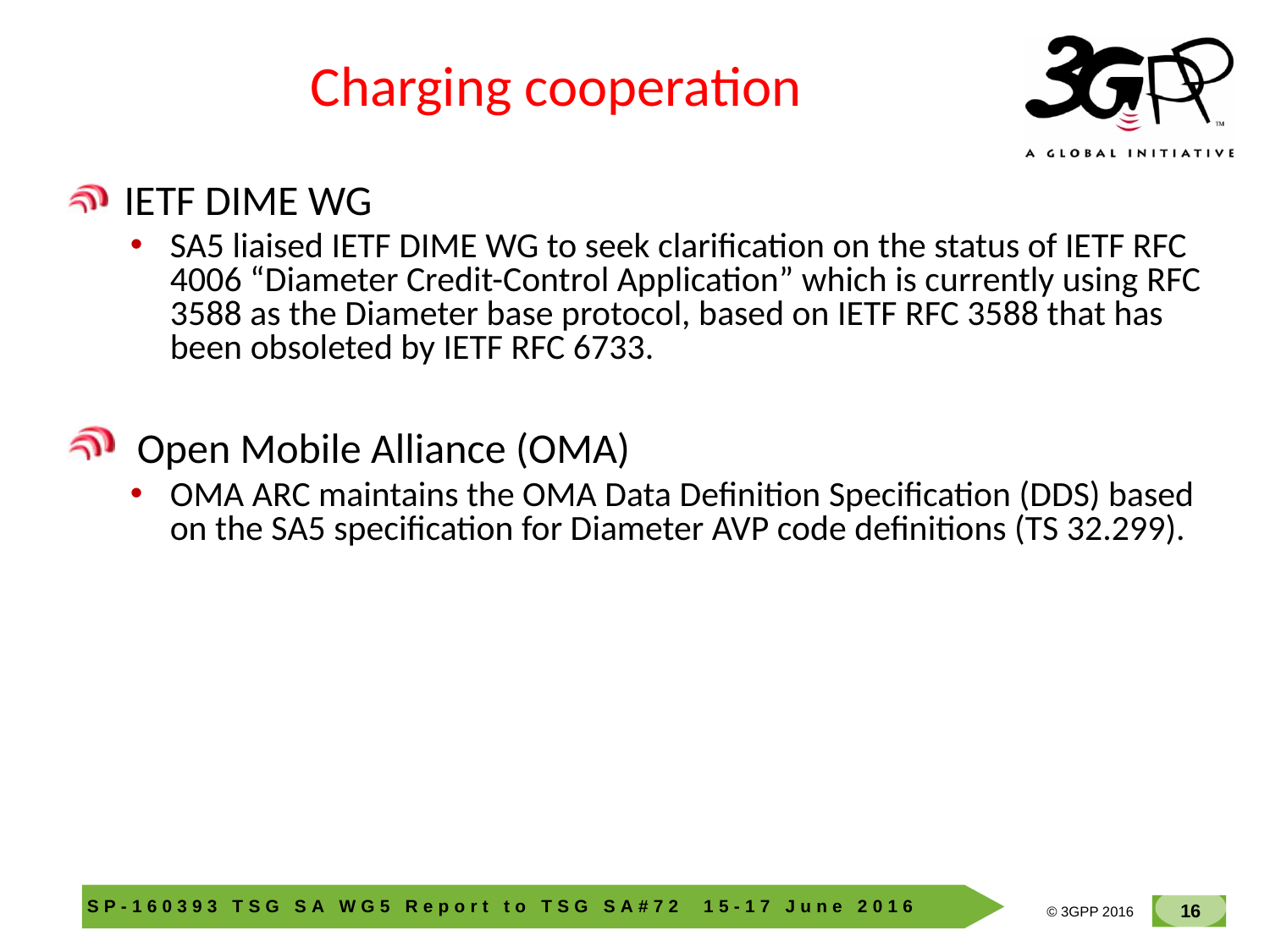

Charging cooperation
 IETF DIME WG
SA5 liaised IETF DIME WG to seek clarification on the status of IETF RFC 4006 “Diameter Credit-Control Application” which is currently using RFC 3588 as the Diameter base protocol, based on IETF RFC 3588 that has been obsoleted by IETF RFC 6733.

  Open Mobile Alliance (OMA)
OMA ARC maintains the OMA Data Definition Specification (DDS) based on the SA5 specification for Diameter AVP code definitions (TS 32.299).